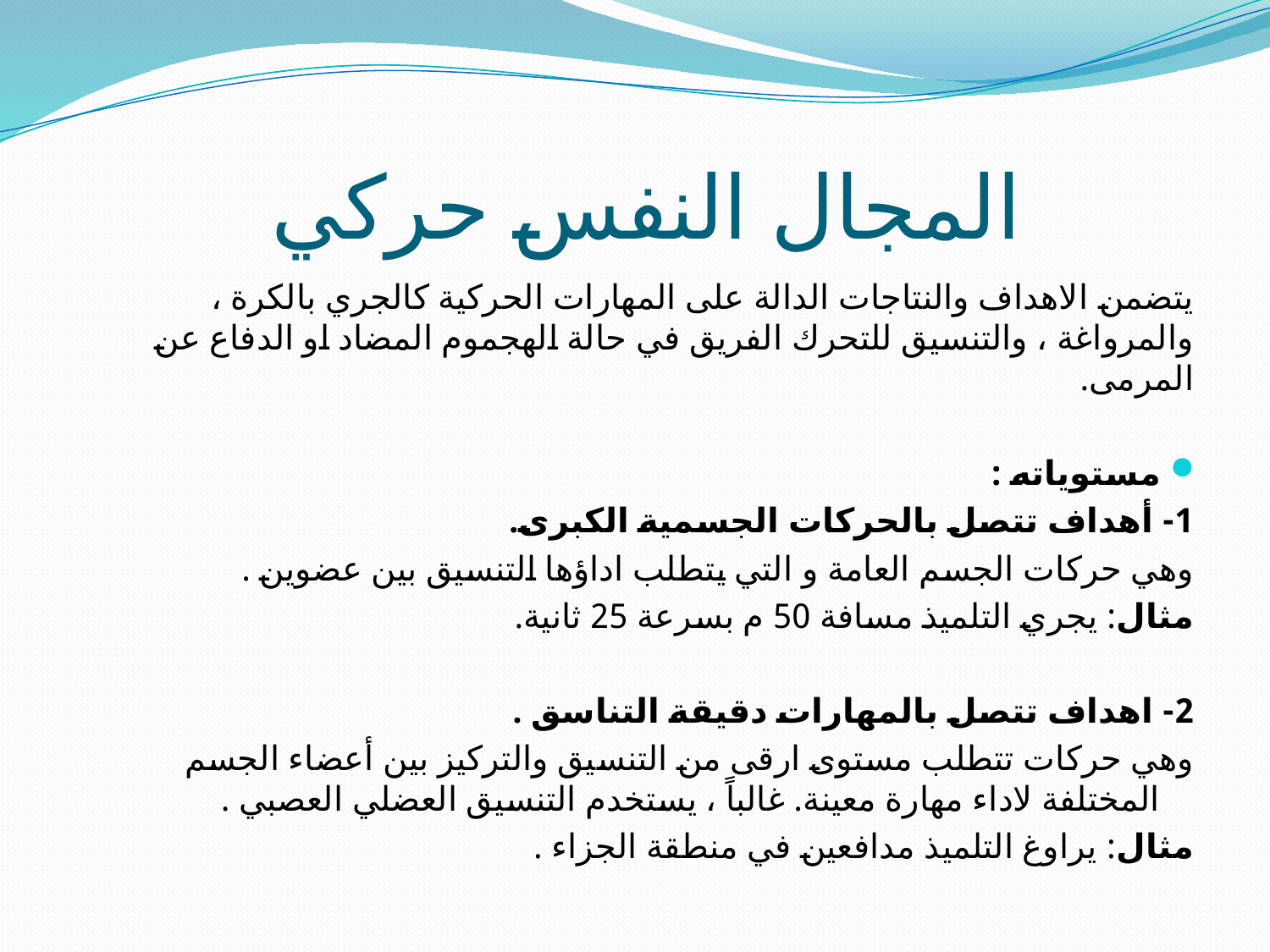

# المجال النفس حركي
يتضمن الاهداف والنتاجات الدالة على المهارات الحركية كالجري بالكرة ، والمرواغة ، والتنسيق للتحرك الفريق في حالة الهجموم المضاد او الدفاع عن المرمى.

مستوياته :
1- أهداف تتصل بالحركات الجسمية الكبرى.
وهي حركات الجسم العامة و التي يتطلب اداؤها التنسيق بين عضوين .
مثال: يجري التلميذ مسافة 50 م بسرعة 25 ثانية.

2- اهداف تتصل بالمهارات دقيقة التناسق .
وهي حركات تتطلب مستوى ارقى من التنسيق والتركيز بين أعضاء الجسم المختلفة لاداء مهارة معينة. غالباً ، يستخدم التنسيق العضلي العصبي .
مثال: يراوغ التلميذ مدافعين في منطقة الجزاء .